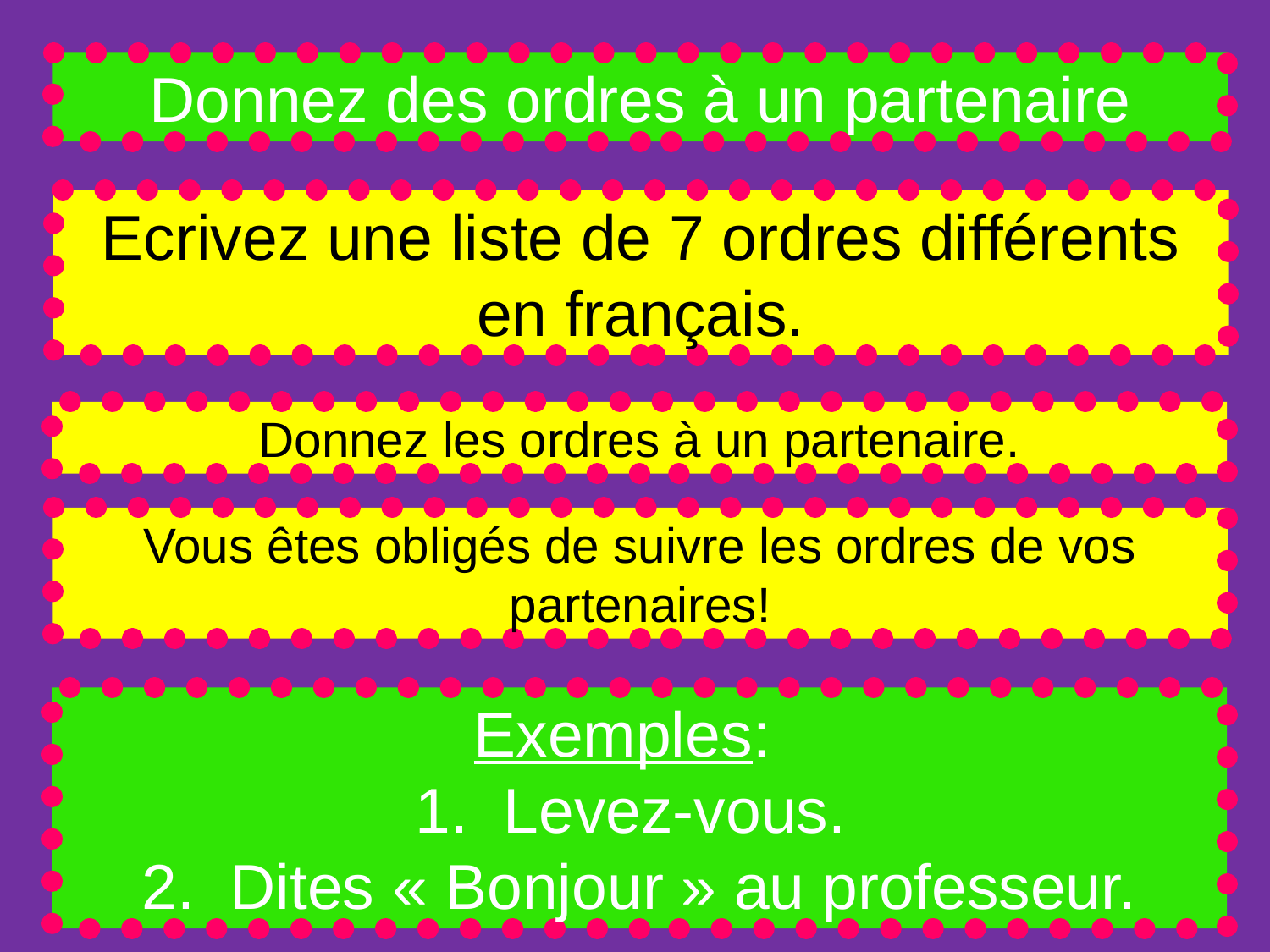

Donnez des ordres à un partenaire
Ecrivez une liste de 7 ordres différents en français.
Donnez les ordres à un partenaire.
Vous êtes obligés de suivre les ordres de vos partenaires!
Exemples:
1.  Levez-vous.
2.  Dites « Bonjour » au professeur.